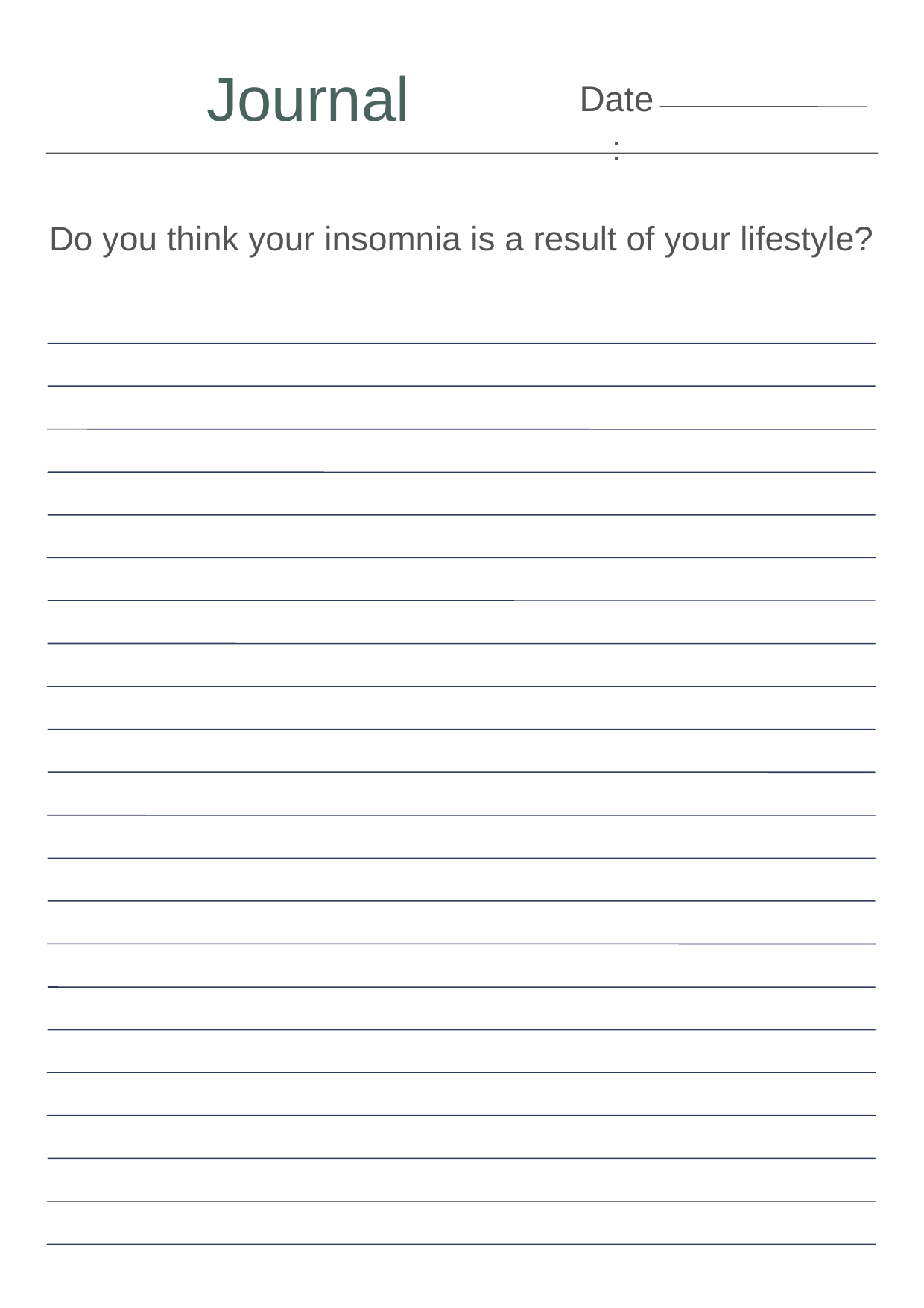

Journal
Date:

Do you think your insomnia is a result of your lifestyle?